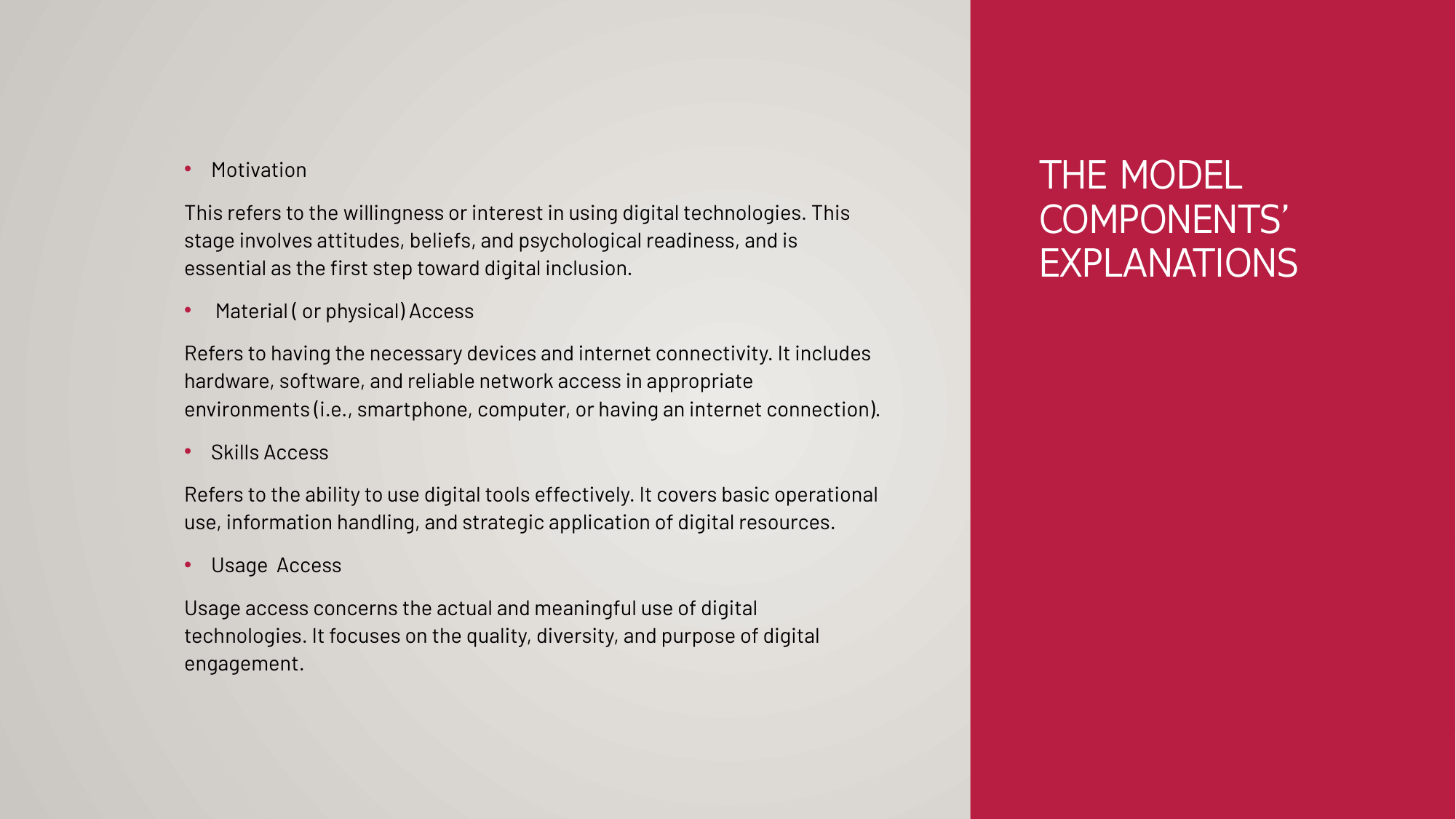

# The model components’ explanations
Motivation
This refers to the willingness or interest in using digital technologies. This stage involves attitudes, beliefs, and psychological readiness, and is essential as the first step toward digital inclusion.
 Material ( or physical) Access
Refers to having the necessary devices and internet connectivity. It includes hardware, software, and reliable network access in appropriate environments (i.e., smartphone, computer, or having an internet connection).
Skills Access
Refers to the ability to use digital tools effectively. It covers basic operational use, information handling, and strategic application of digital resources.
Usage  Access
Usage access concerns the actual and meaningful use of digital technologies. It focuses on the quality, diversity, and purpose of digital engagement.